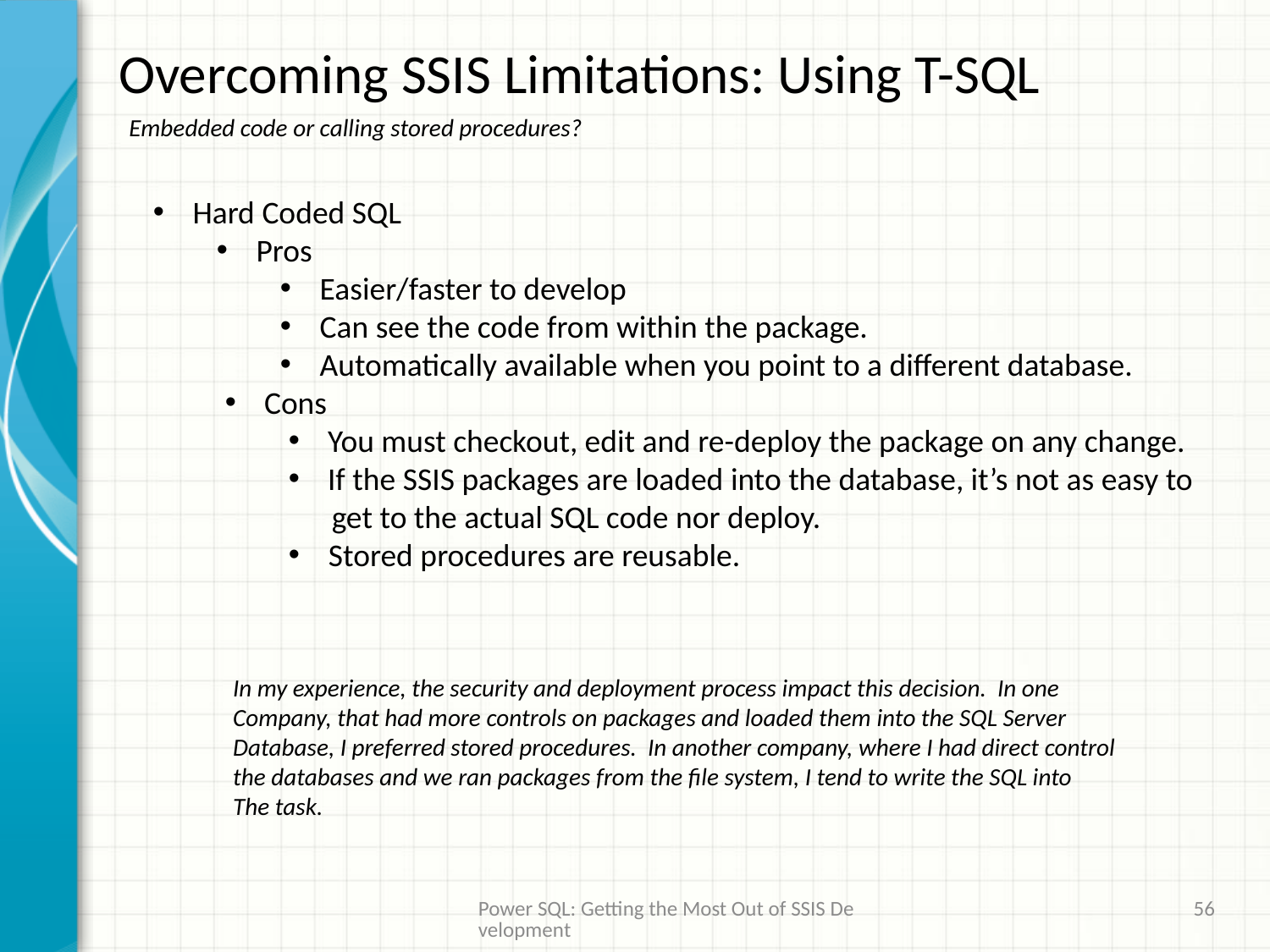

# Overcoming SSIS Limitations: Using T-SQL
Embedded code or calling stored procedures?
Hard Coded SQL
Pros
Easier/faster to develop
Can see the code from within the package.
Automatically available when you point to a different database.
Cons
You must checkout, edit and re-deploy the package on any change.
If the SSIS packages are loaded into the database, it’s not as easy to
      get to the actual SQL code nor deploy.
Stored procedures are reusable.

In my experience, the security and deployment process impact this decision.  In one
Company, that had more controls on packages and loaded them into the SQL Server
Database, I preferred stored procedures.  In another company, where I had direct control
the databases and we ran packages from the file system, I tend to write the SQL into
The task.
Power SQL: Getting the Most Out of SSIS Development
56